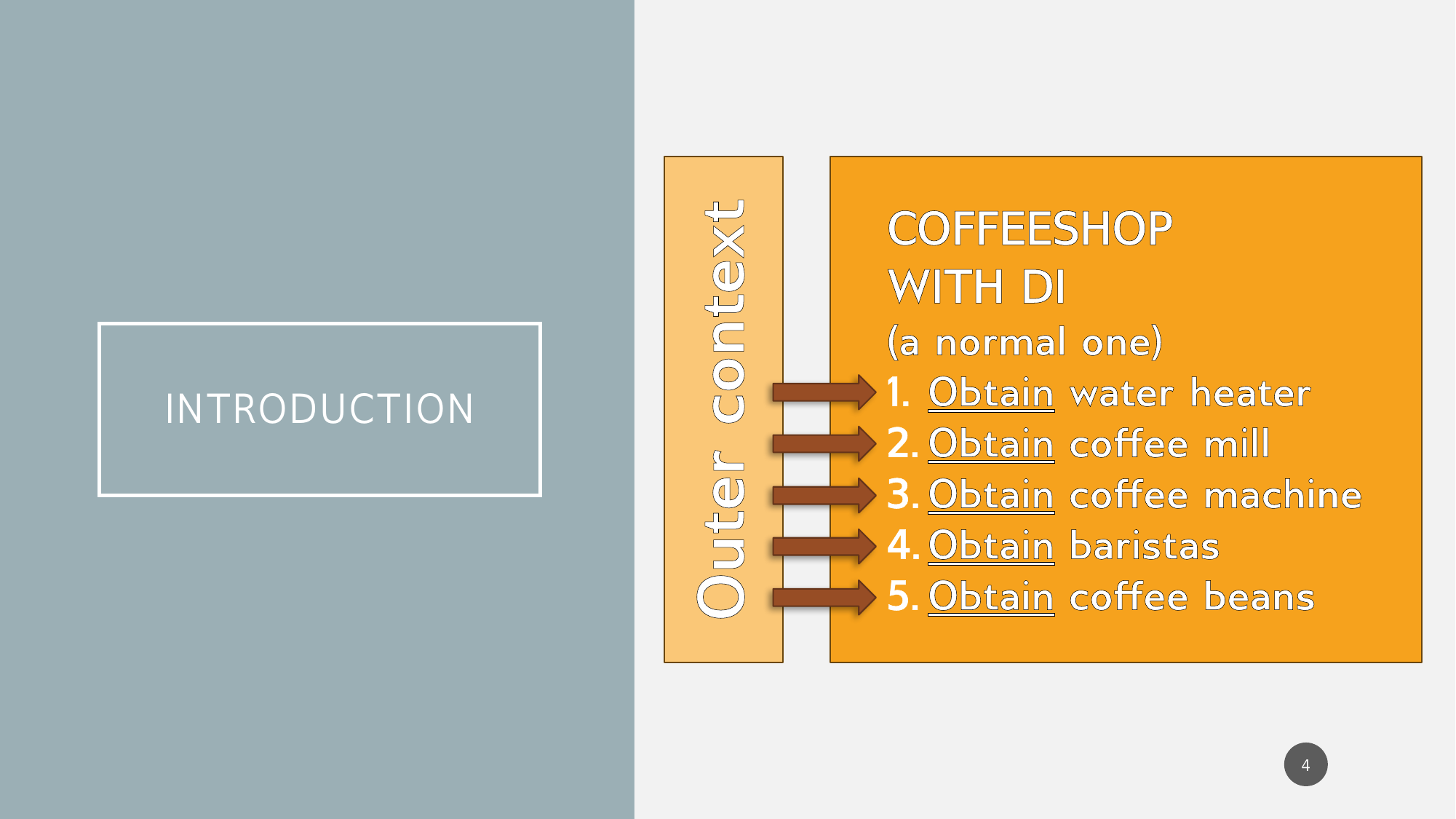

COFFEESHOP
WITH DI
(a normal one)
Obtain water heater
Obtain coffee mill
Obtain coffee machine
Obtain baristas
Obtain coffee beans
# Introduction
Outer context

4